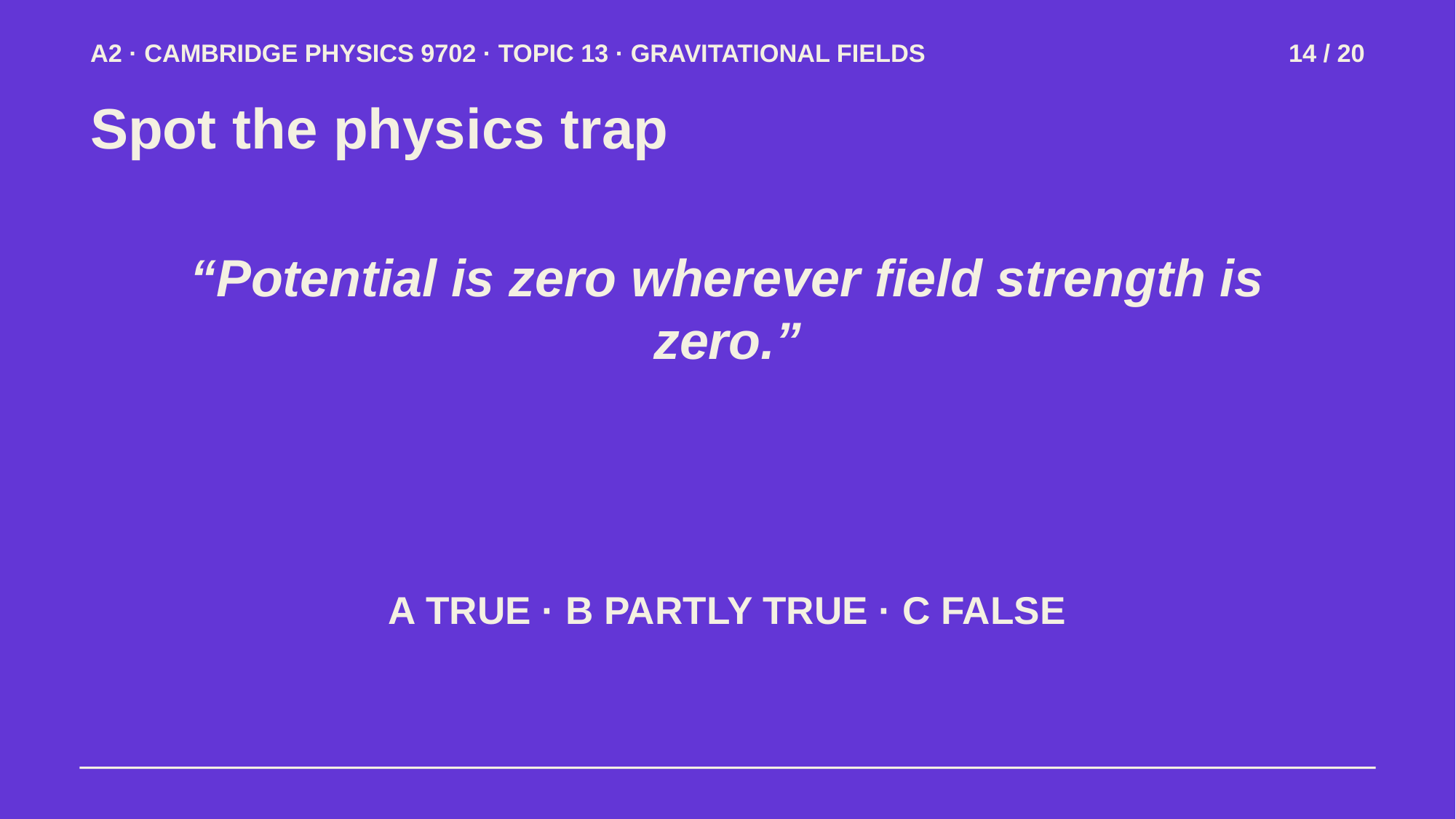

A2 · CAMBRIDGE PHYSICS 9702 · TOPIC 13 · GRAVITATIONAL FIELDS
14 / 20
Spot the physics trap
“Potential is zero wherever field strength is zero.”
A TRUE · B PARTLY TRUE · C FALSE